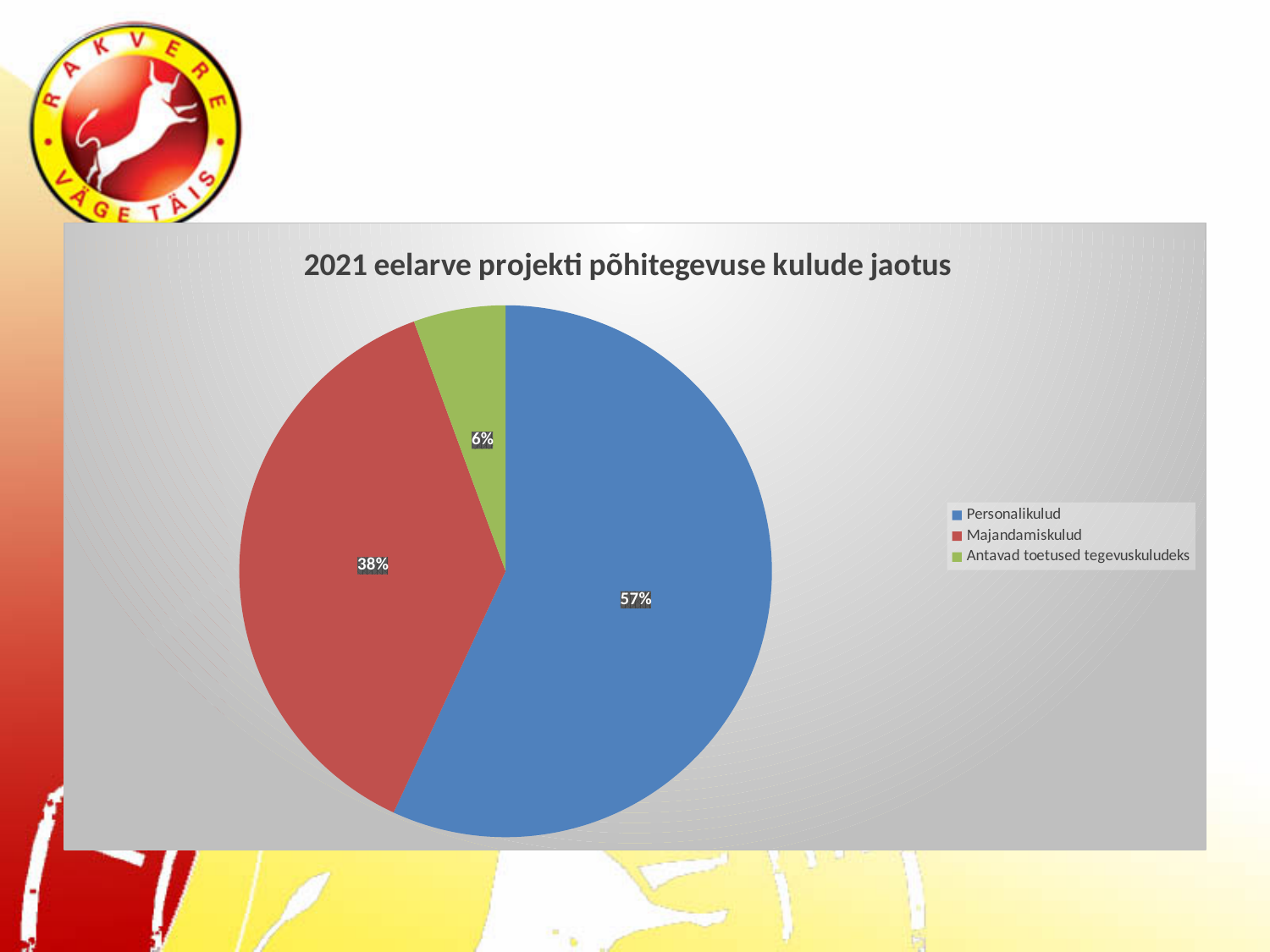

#

### Chart: 2021 eelarve projekti põhitegevuse kulude jaotus

| Category |  |
|---|---|
| Personalikulud | 12575710.71 |
| Majandamiskulud | 8287151.0 |
| Antavad toetused tegevuskuludeks | 1235182.0 |